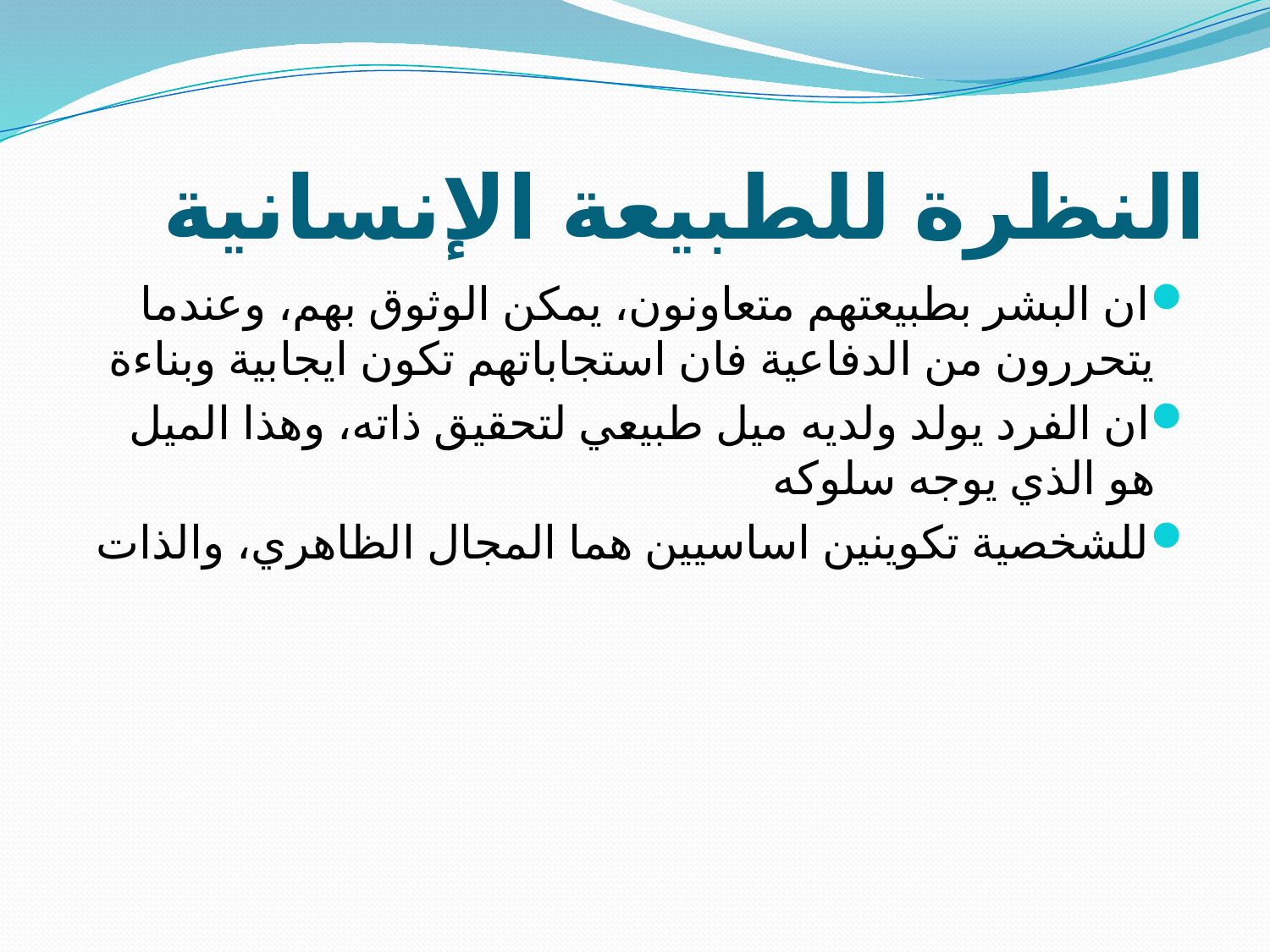

# النظرة للطبيعة الإنسانية
ان البشر بطبيعتهم متعاونون، يمكن الوثوق بهم، وعندما يتحررون من الدفاعية فان استجاباتهم تكون ايجابية وبناءة
ان الفرد يولد ولديه ميل طبيعي لتحقيق ذاته، وهذا الميل هو الذي يوجه سلوكه
للشخصية تكوينين اساسيين هما المجال الظاهري، والذات